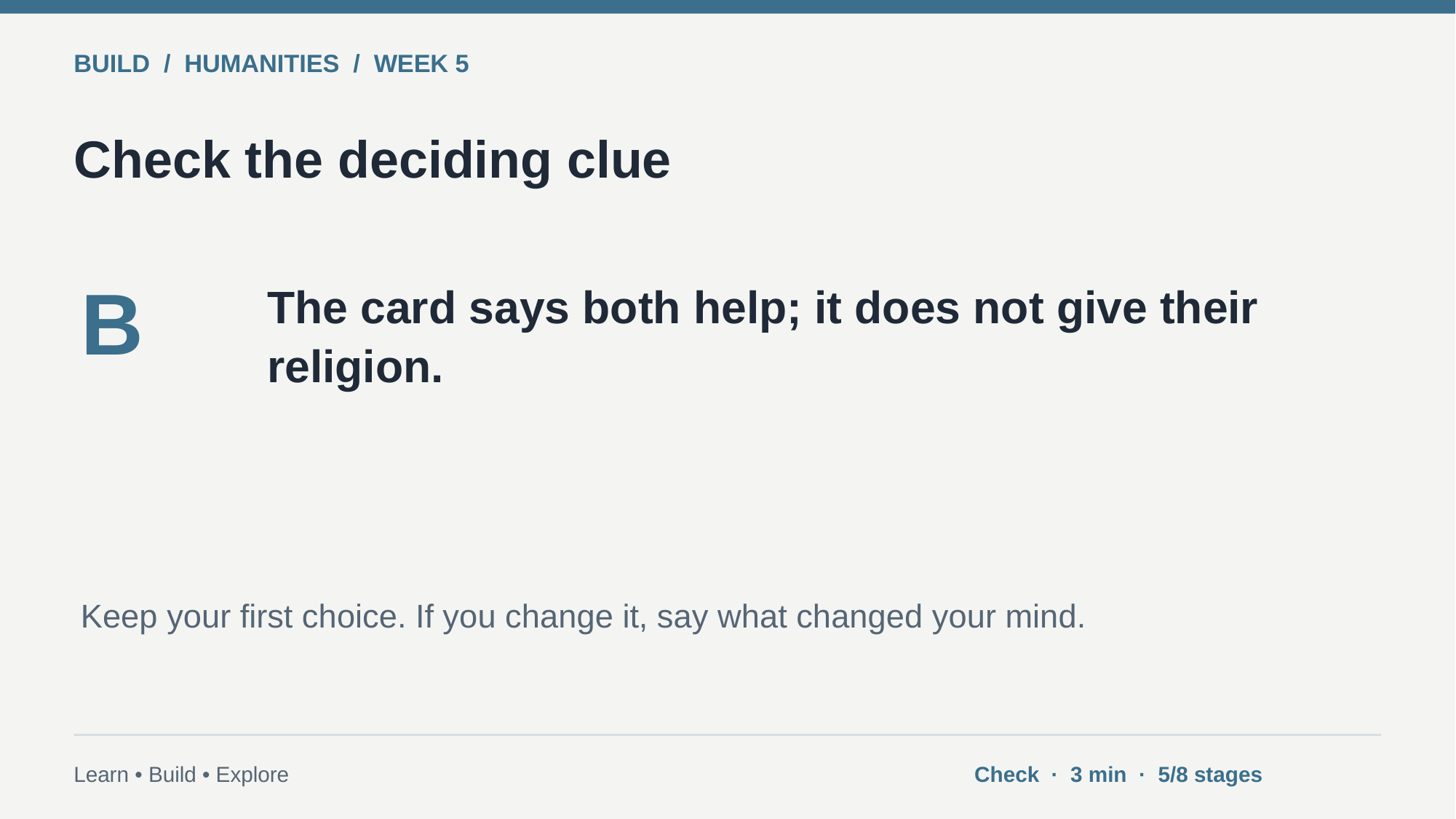

BUILD  /  HUMANITIES  /  WEEK 5
Check the deciding clue
B
The card says both help; it does not give their religion.
Keep your first choice. If you change it, say what changed your mind.

Learn • Build • Explore
Check  ·  3 min  ·  5/8 stages